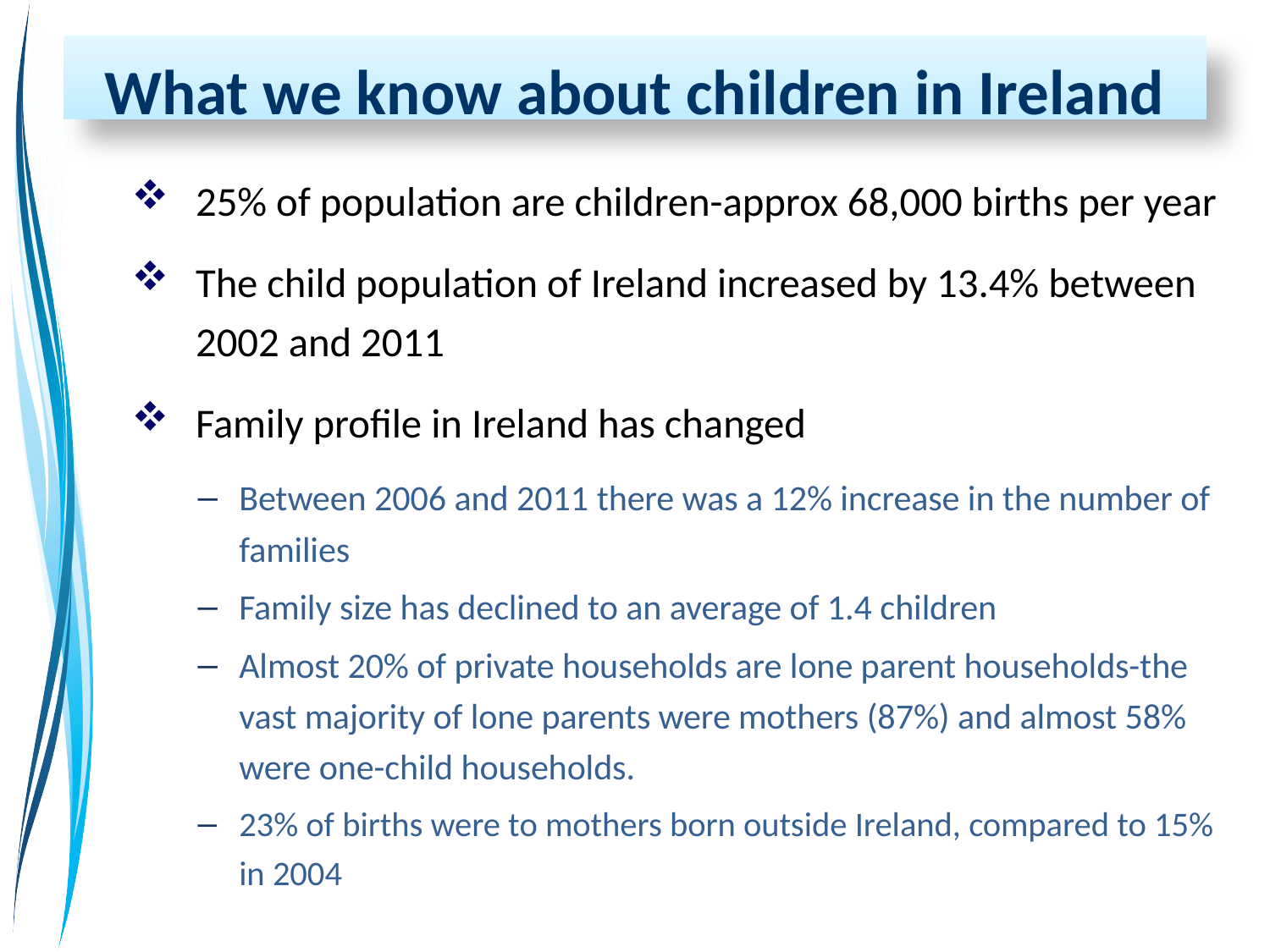

# What we know about children in Ireland
25% of population are children-approx 68,000 births per year
The child population of Ireland increased by 13.4% between 2002 and 2011
Family profile in Ireland has changed
Between 2006 and 2011 there was a 12% increase in the number of families
Family size has declined to an average of 1.4 children
Almost 20% of private households are lone parent households-the vast majority of lone parents were mothers (87%) and almost 58% were one-child households.
23% of births were to mothers born outside Ireland, compared to 15% in 2004